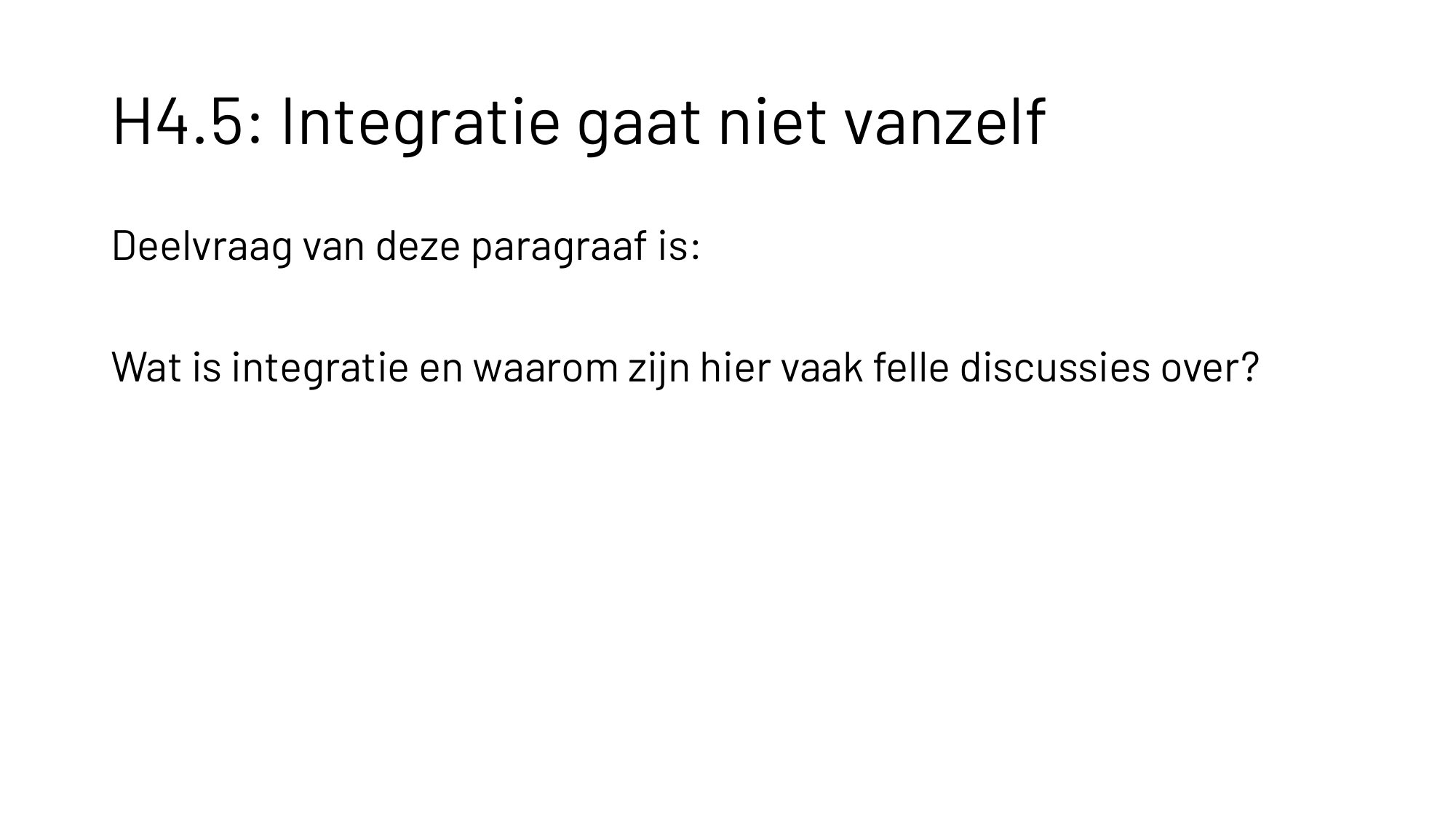

# H4.5: Integratie gaat niet vanzelf
Deelvraag van deze paragraaf is:

Wat is integratie en waarom zijn hier vaak felle discussies over?